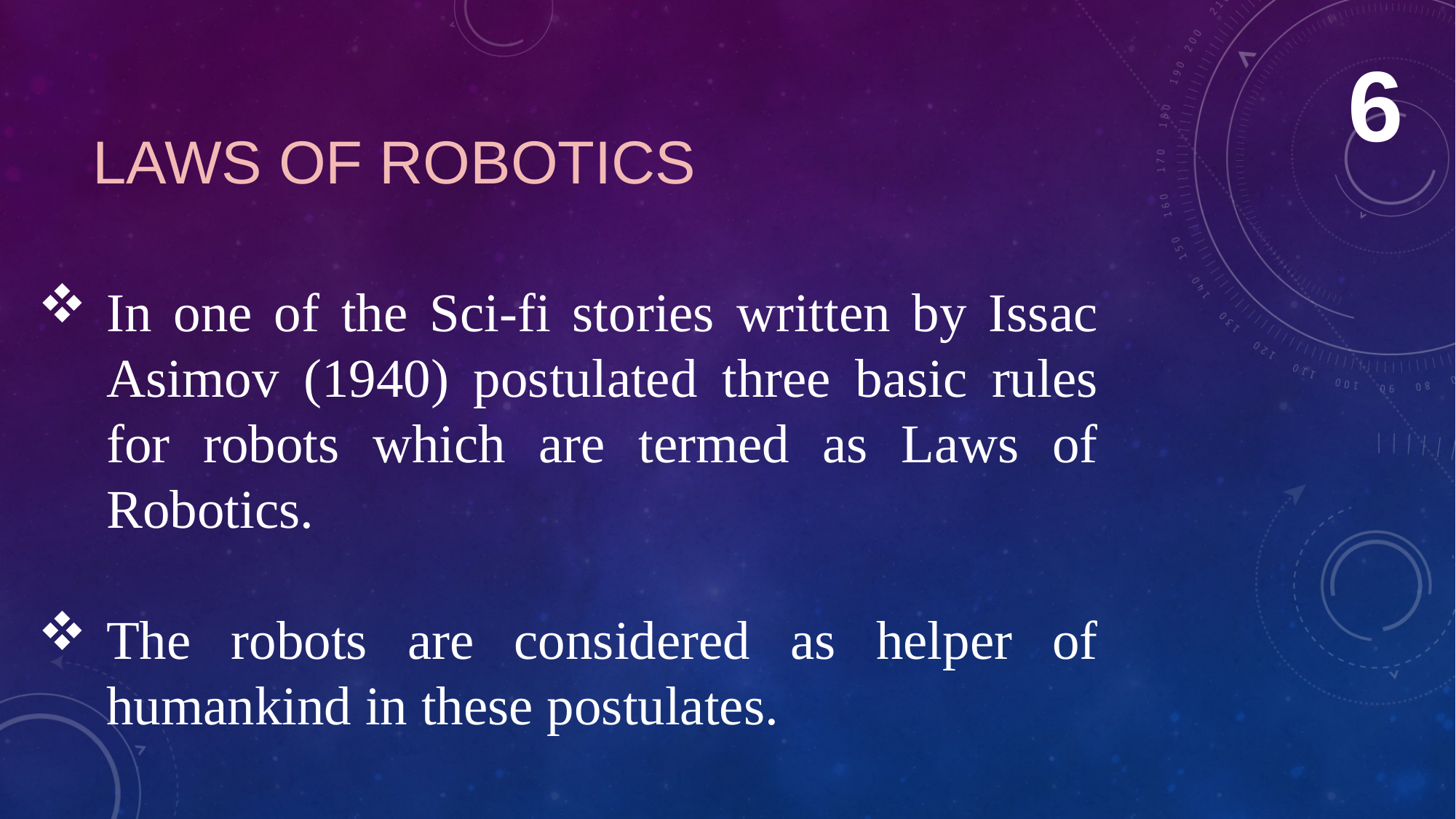

6
# Laws of Robotics
In one of the Sci-fi stories written by Issac Asimov (1940) postulated three basic rules for robots which are termed as Laws of Robotics.

The robots are considered as helper of humankind in these postulates.